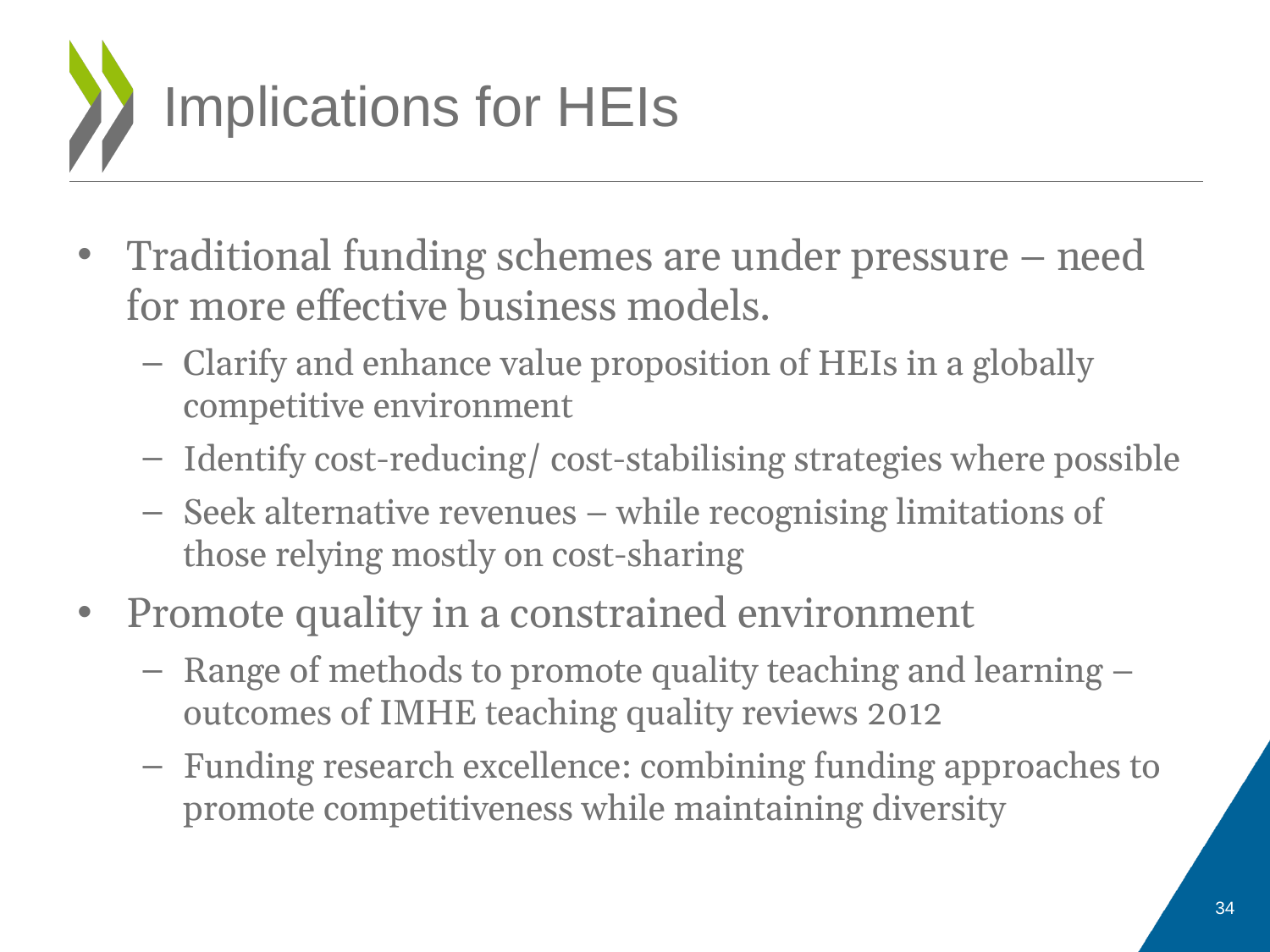

# Implications for HEIs
Traditional funding schemes are under pressure – need for more effective business models.
Clarify and enhance value proposition of HEIs in a globally competitive environment
Identify cost-reducing/ cost-stabilising strategies where possible
Seek alternative revenues – while recognising limitations of those relying mostly on cost-sharing
Promote quality in a constrained environment
Range of methods to promote quality teaching and learning – outcomes of IMHE teaching quality reviews 2012
Funding research excellence: combining funding approaches to promote competitiveness while maintaining diversity

34